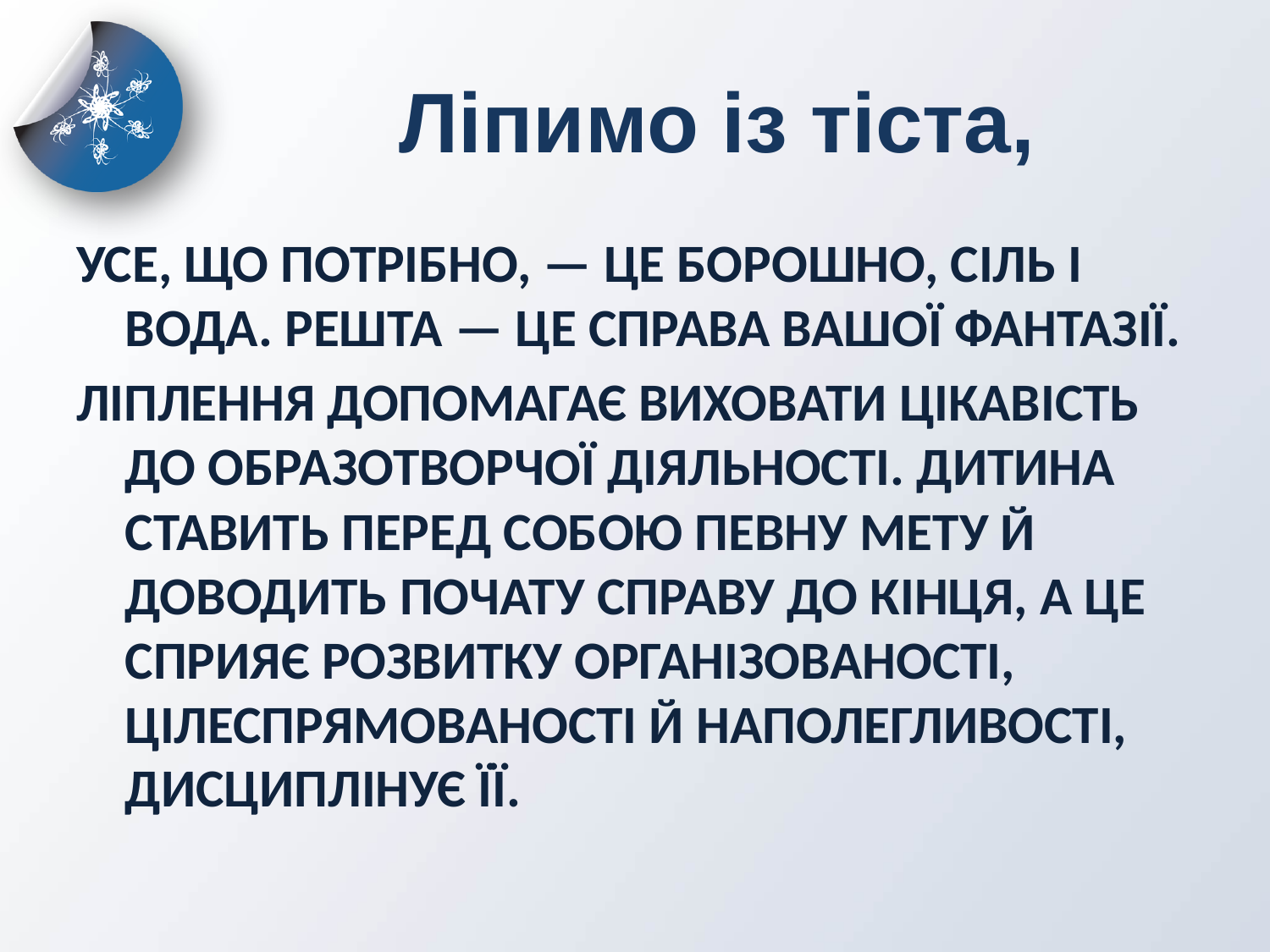

# Ліпимо із тіста,
Усе, що потрібно, — це борошно, сіль і вода. Решта — це справа вашої фантазії.
Ліплення допомагає виховати цікавість до образотворчої діяльності. Дитина ставить перед собою певну мету й доводить почату справу до кінця, а це сприяє розвитку організованості, цілеспрямованості й наполегливості, дисциплінує її.